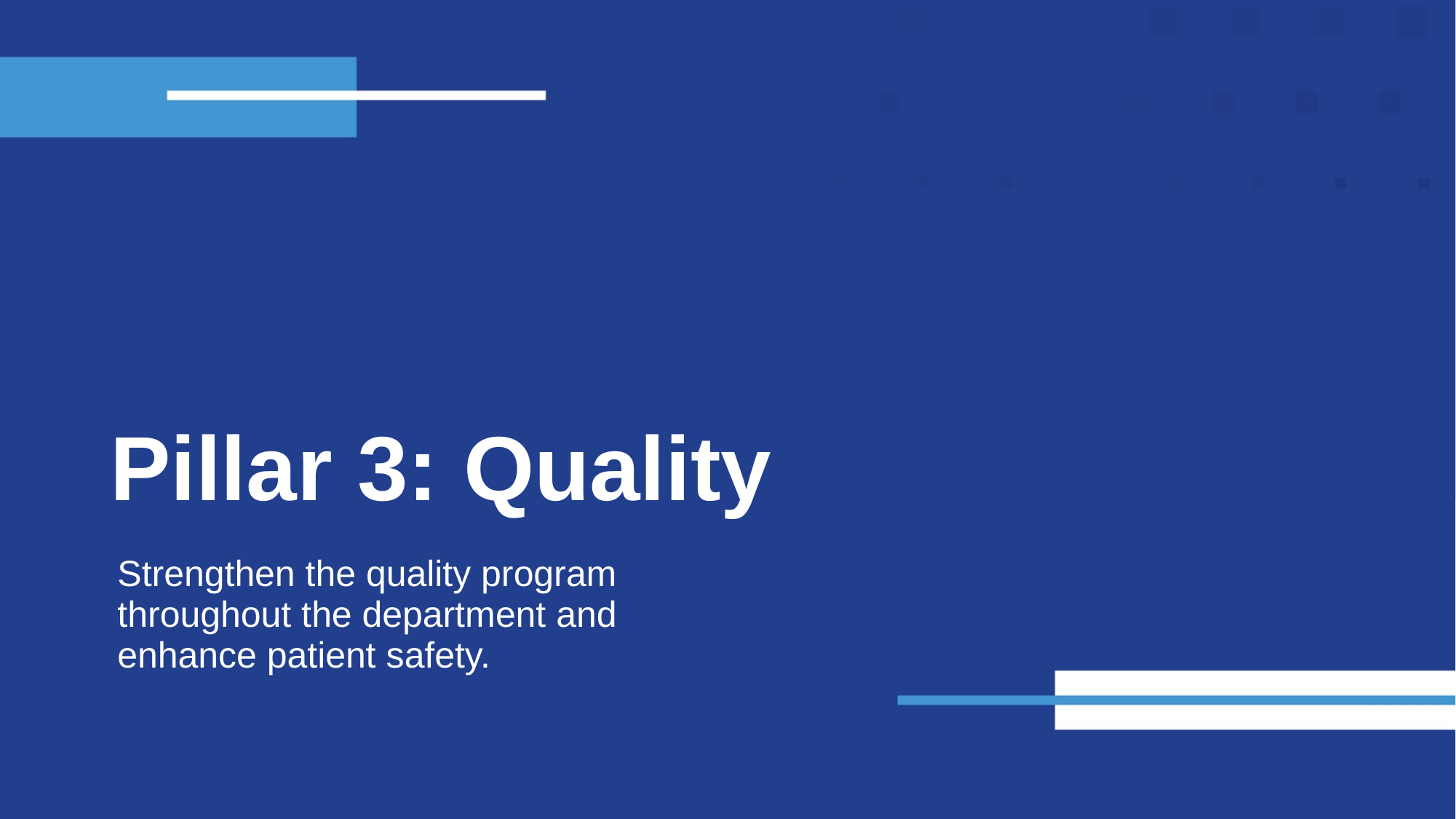

# Pillar 3: Quality
Strengthen the quality program throughout the department and enhance patient safety.